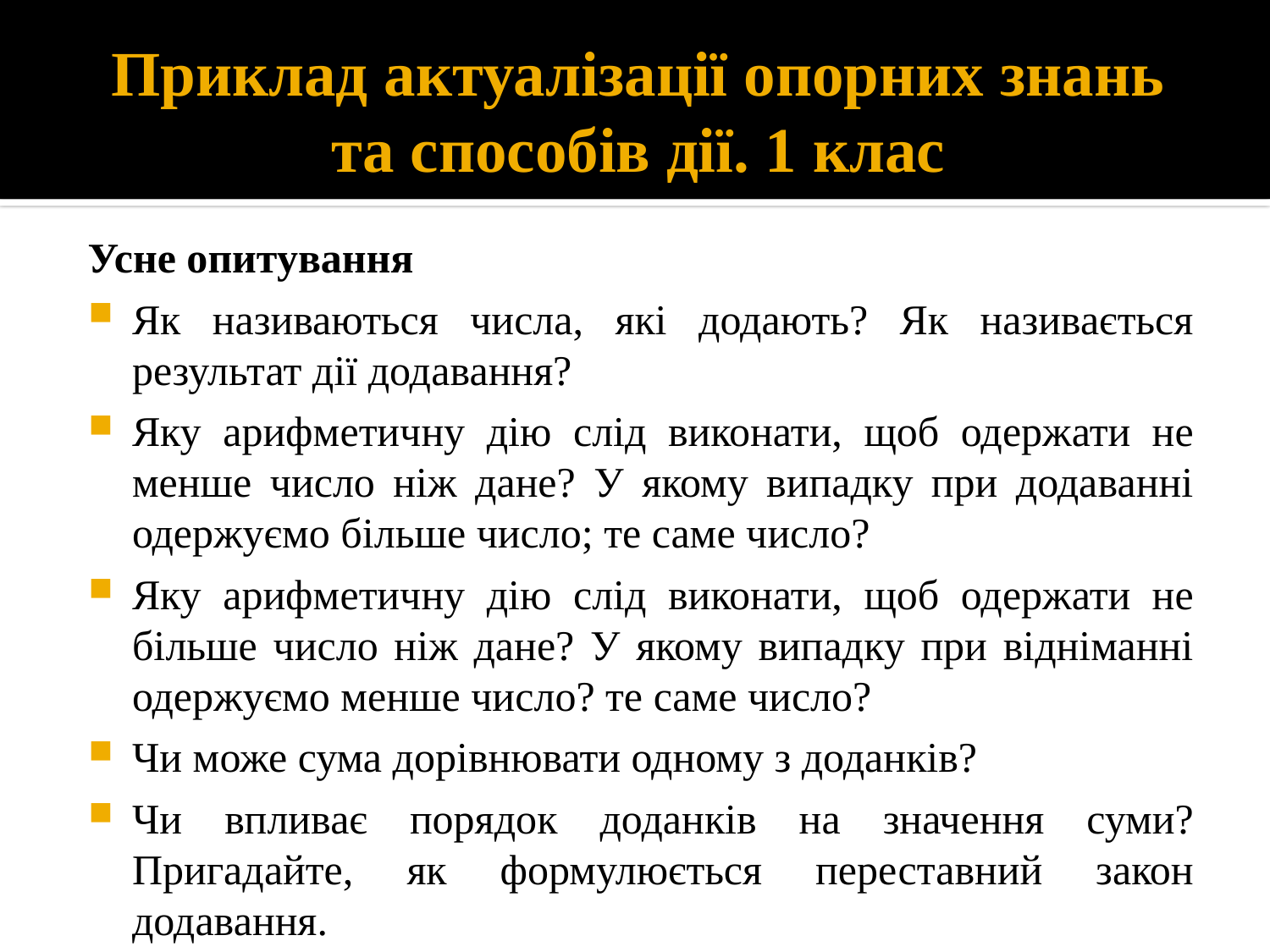

# Приклад актуалізації опорних знань та способів дії. 1 клас
Усне опитування
Як називаються числа, які додають? Як називається результат дії додавання?
Яку арифметичну дію слід виконати, щоб одержати не менше число ніж дане? У якому випадку при додаванні одержуємо більше число; те саме число?
Яку арифметичну дію слід виконати, щоб одержати не більше число ніж дане? У якому випадку при відніманні одержуємо менше число? те саме число?
Чи може сума дорівнювати одному з доданків?
Чи впливає порядок доданків на значення суми? Пригадайте, як формулюється переставний закон додавання.